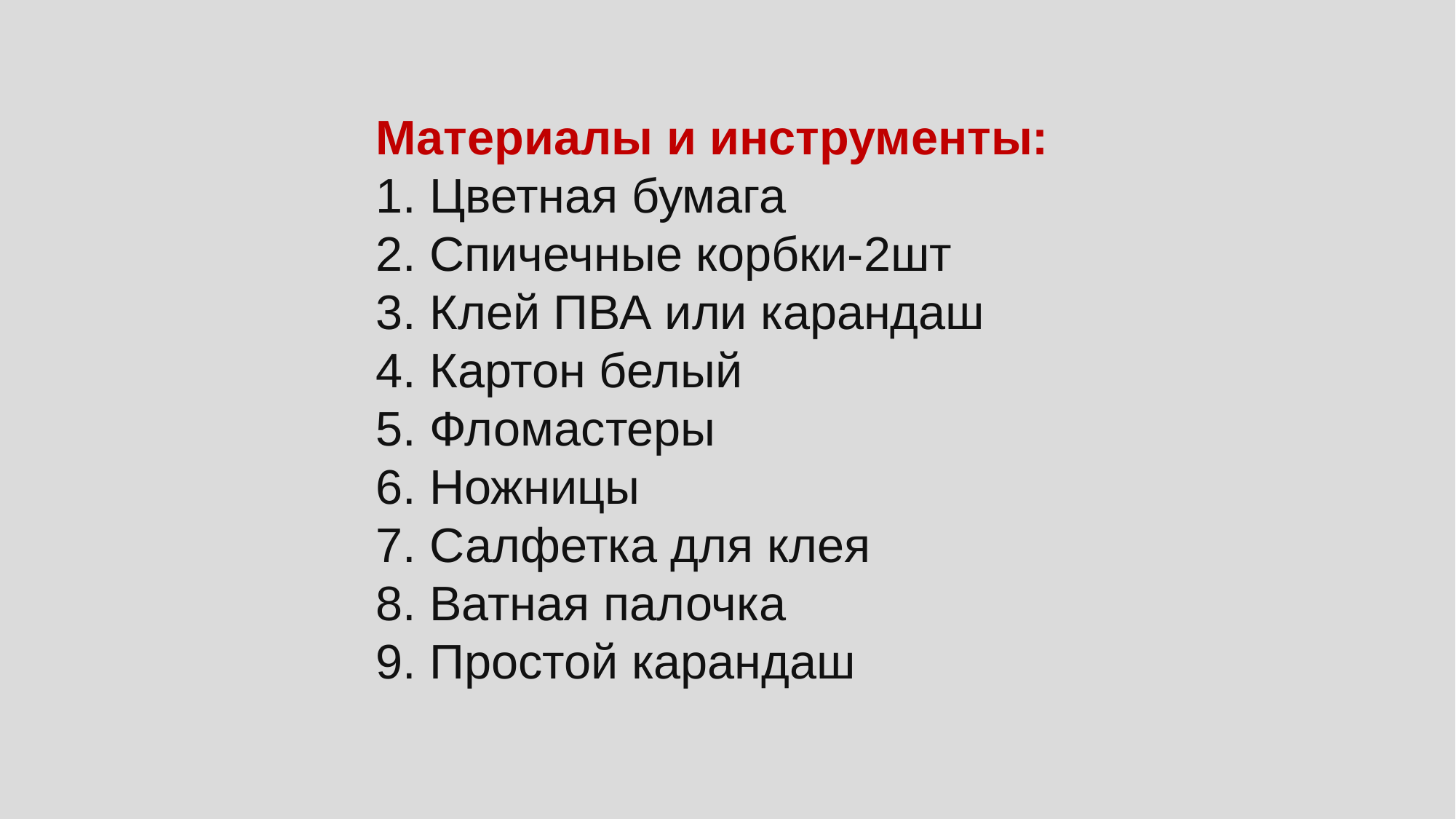

Материалы и инструменты:
1. Цветная бумага
2. Спичечные корбки-2шт
3. Клей ПВА или карандаш
4. Картон белый
5. Фломастеры
6. Ножницы
7. Салфетка для клея
8. Ватная палочка
9. Простой карандаш